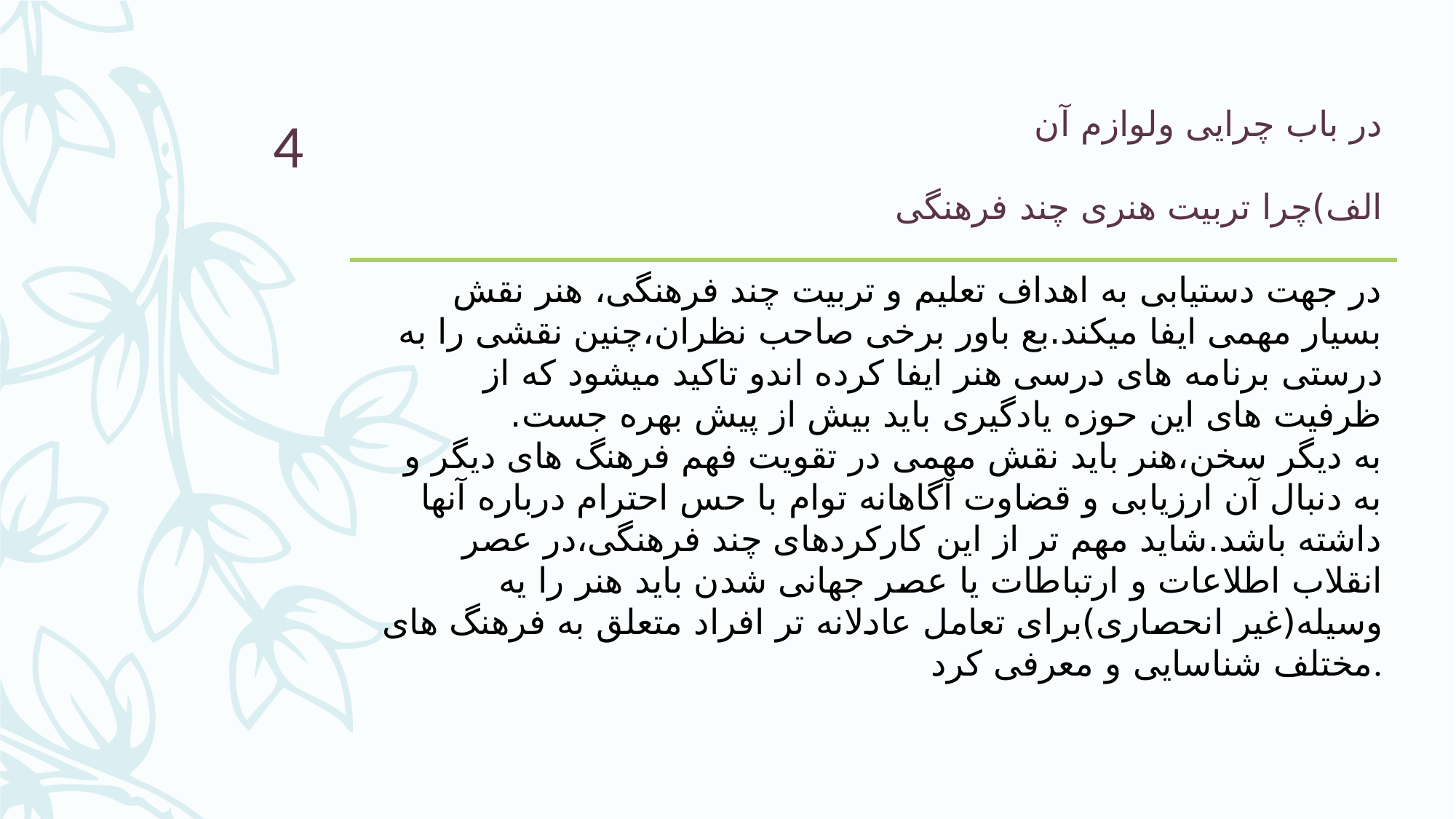

4
# در باب چرایی ولوازم آن الف)چرا تربیت هنری چند فرهنگی در جهت دستیابی به اهداف تعلیم و تربیت چند فرهنگی، هنر نقش بسیار مهمی ایفا میکند.بع باور برخی صاحب نظران،چنین نقشی را به درستی برنامه های درسی هنر ایفا کرده اندو تاکید میشود که از ظرفیت های این حوزه یادگیری باید بیش از پیش بهره جست. به دیگر سخن،هنر باید نقش مهمی در تقویت فهم فرهنگ های دیگر و به دنبال آن ارزیابی و قضاوت آگاهانه توام با حس احترام درباره آنها داشته باشد.شاید مهم تر از این کارکردهای چند فرهنگی،در عصر انقلاب اطلاعات و ارتباطات یا عصر جهانی شدن باید هنر را یه وسیله(غیر انحصاری)برای تعامل عادلانه تر افراد متعلق به فرهنگ های مختلف شناسایی و معرفی کرد.